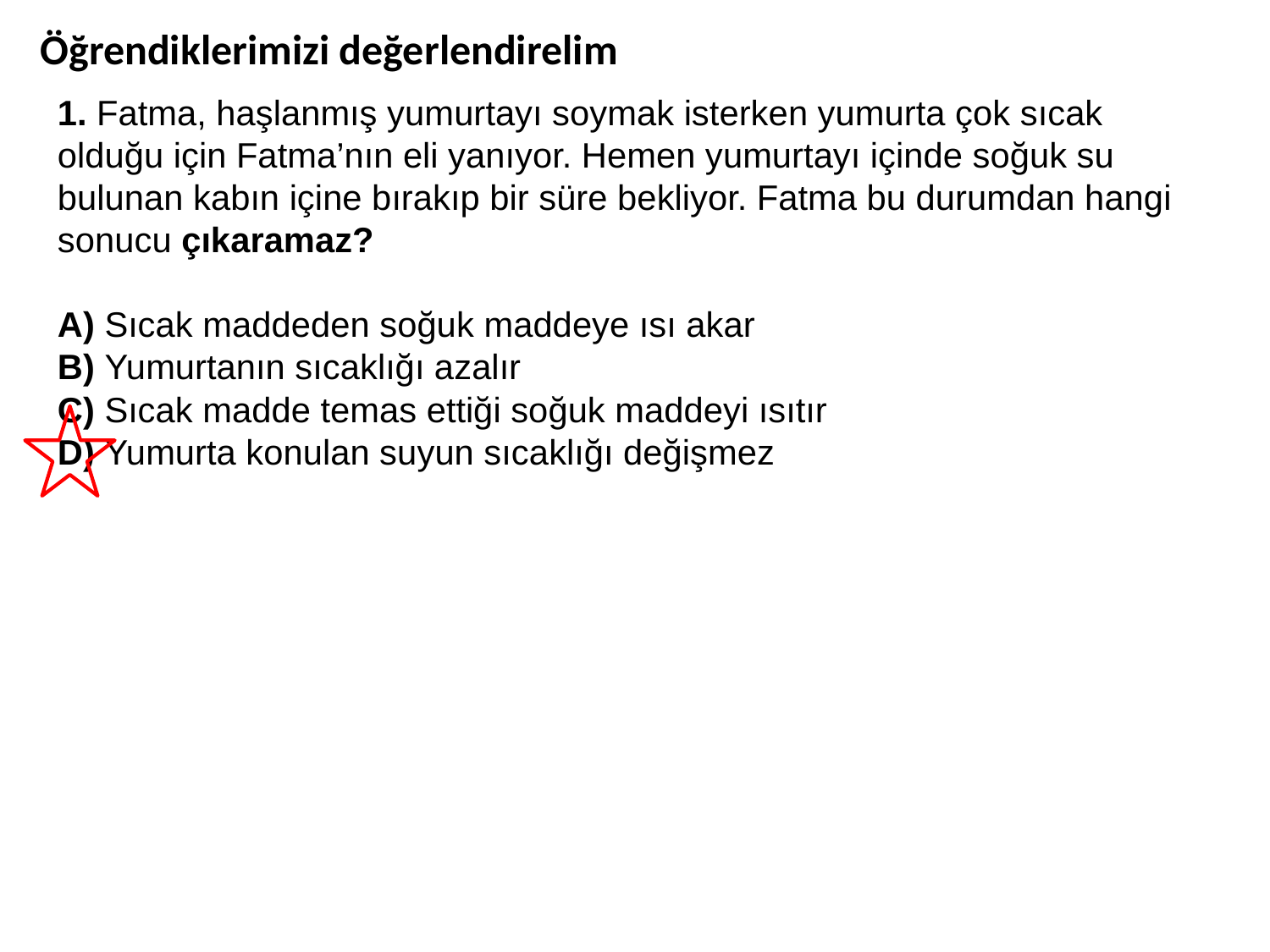

Öğrendiklerimizi değerlendirelim
1. Fatma, haşlanmış yumurtayı soymak isterken yumurta çok sıcak olduğu için Fatma’nın eli yanıyor. Hemen yumurtayı içinde soğuk su bulunan kabın içine bırakıp bir süre bekliyor. Fatma bu durumdan hangi sonucu çıkaramaz?

A) Sıcak maddeden soğuk maddeye ısı akar
B) Yumurtanın sıcaklığı azalır
C) Sıcak madde temas ettiği soğuk maddeyi ısıtır
D) Yumurta konulan suyun sıcaklığı değişmez